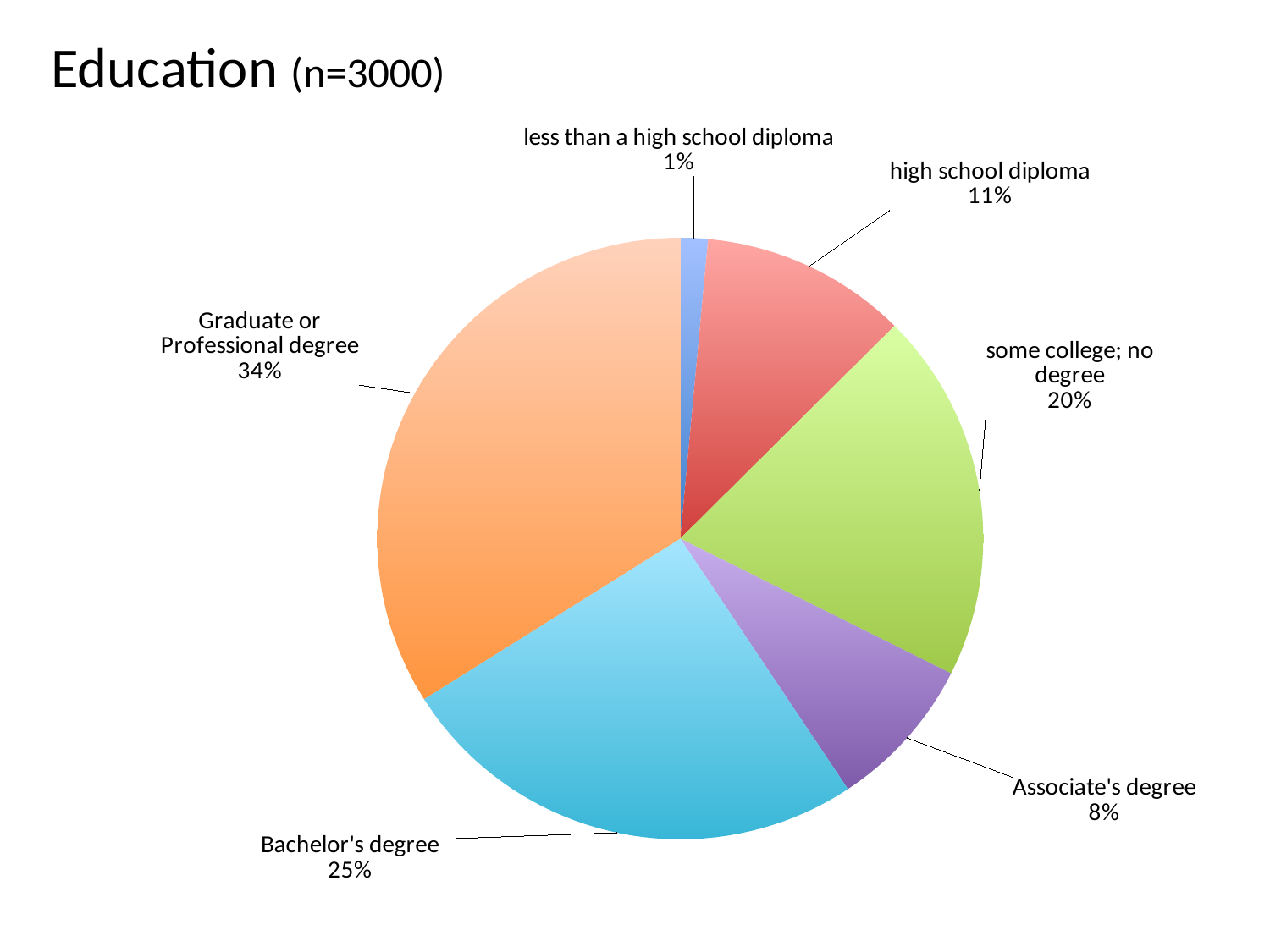

Education (n=3000)

### Chart

| Category |  |
|---|---|
| less than a high school diploma | 0.0146666666666667 |
| high school diploma | 0.110333333333333 |
| some college; no degree | 0.199 |
| Associate's degree | 0.0826666666666666 |
| Bachelor's degree | 0.253666666666667 |
| Graduate or Professional degree | 0.339666666666667 |